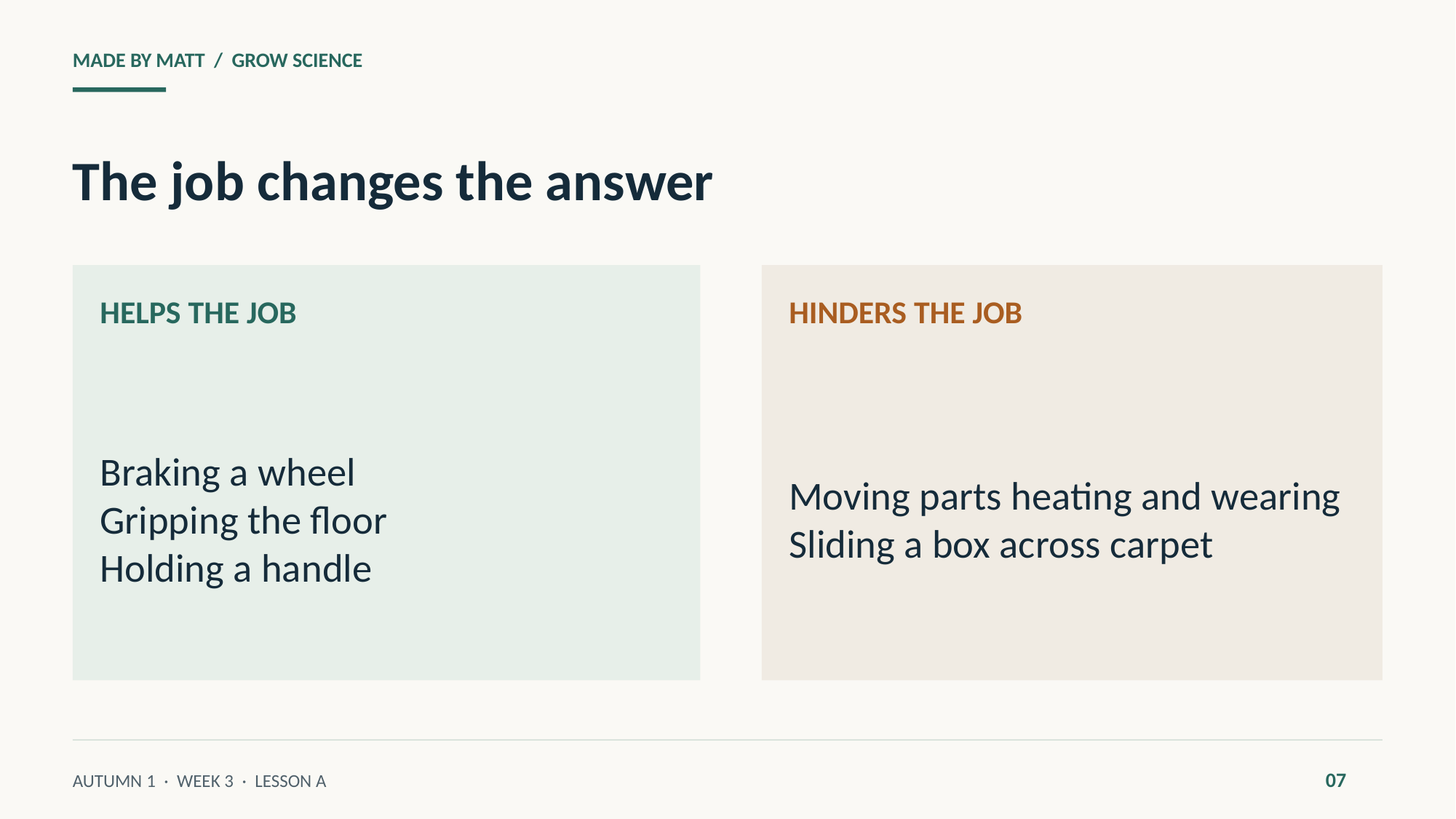

MADE BY MATT  /  GROW SCIENCE

The job changes the answer
HELPS THE JOB
HINDERS THE JOB
Braking a wheel
Gripping the floor
Holding a handle
Moving parts heating and wearing
Sliding a box across carpet

07
AUTUMN 1  ·  WEEK 3  ·  LESSON A